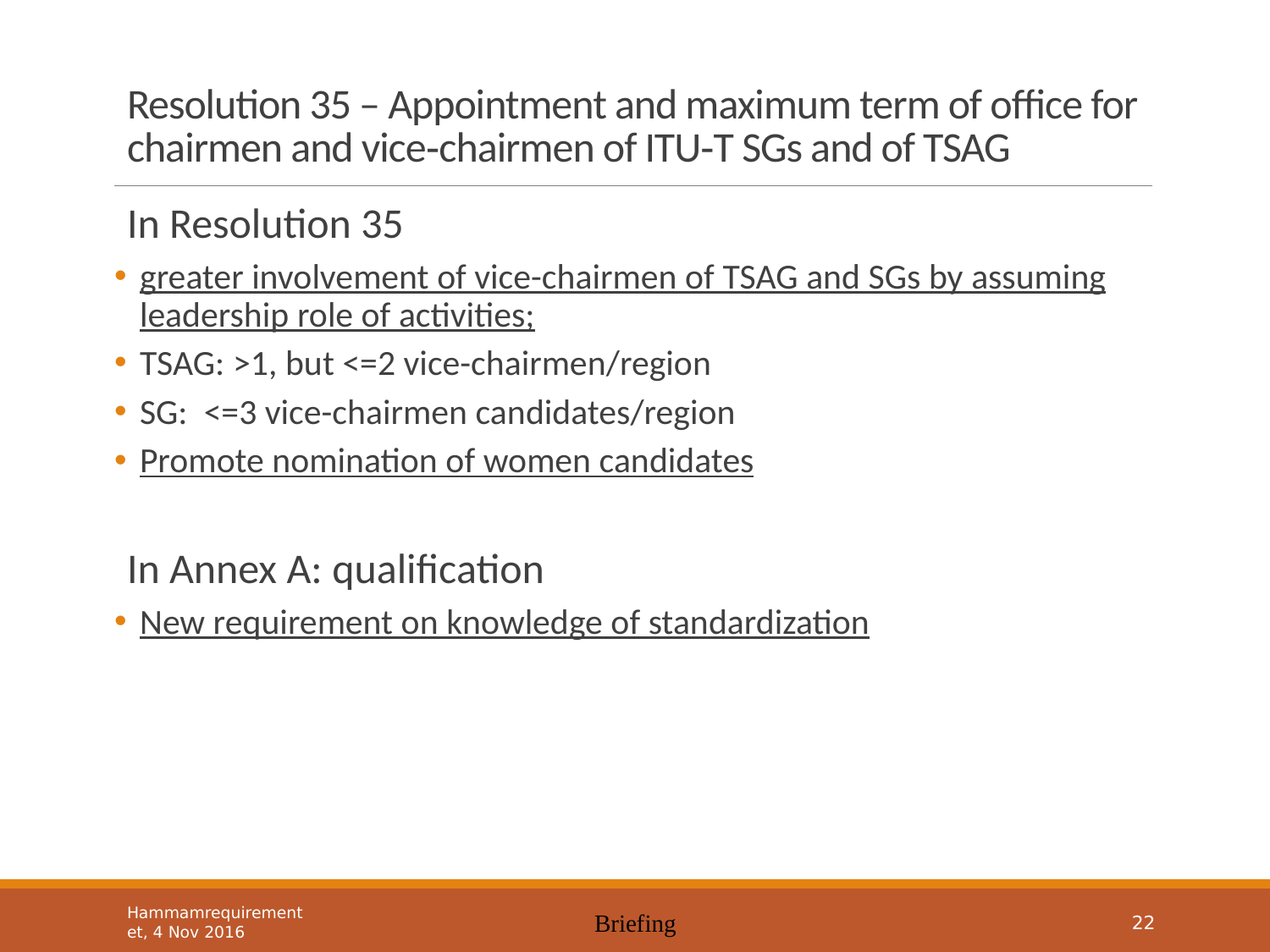

# Resolution 35 – Appointment and maximum term of office for chairmen and vice‑chairmen of ITU‑T SGs and of TSAG
In Resolution 35
greater involvement of vice-chairmen of TSAG and SGs by assuming leadership role of activities;
TSAG: >1, but <=2 vice-chairmen/region
SG:  <=3 vice-chairmen candidates/region
Promote nomination of women candidates

In Annex A: qualification
New requirement on knowledge of standardization
Hammamrequirement
et, 4 Nov 2016
Briefing
22